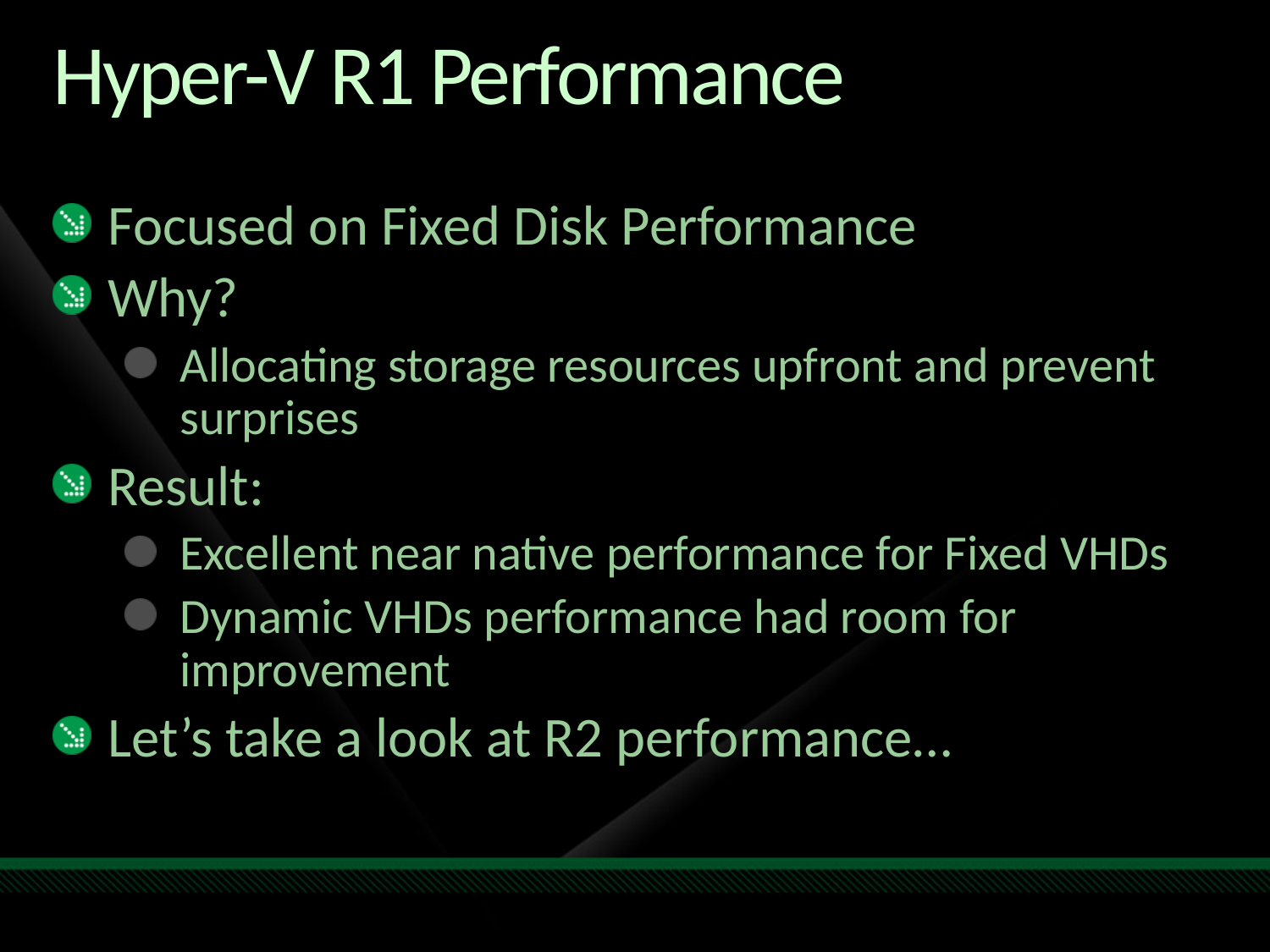

# Hyper-V R1 Performance
Focused on Fixed Disk Performance
Why?
Allocating storage resources upfront and prevent surprises
Result:
Excellent near native performance for Fixed VHDs
Dynamic VHDs performance had room for improvement
Let’s take a look at R2 performance…